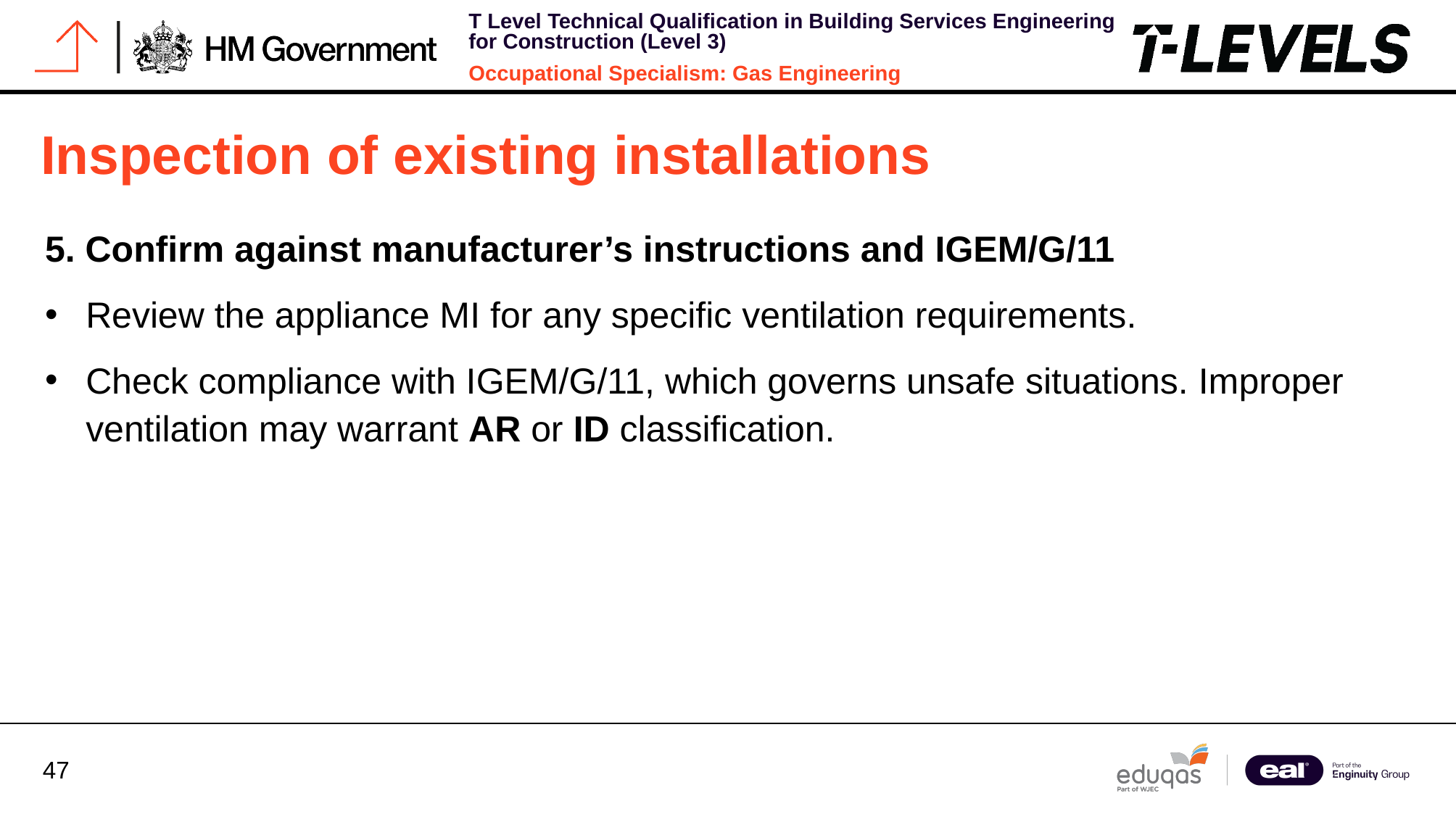

# Inspection of existing installations
5. Confirm against manufacturer’s instructions and IGEM/G/11
Review the appliance MI for any specific ventilation requirements.
Check compliance with IGEM/G/11, which governs unsafe situations. Improper ventilation may warrant AR or ID classification.